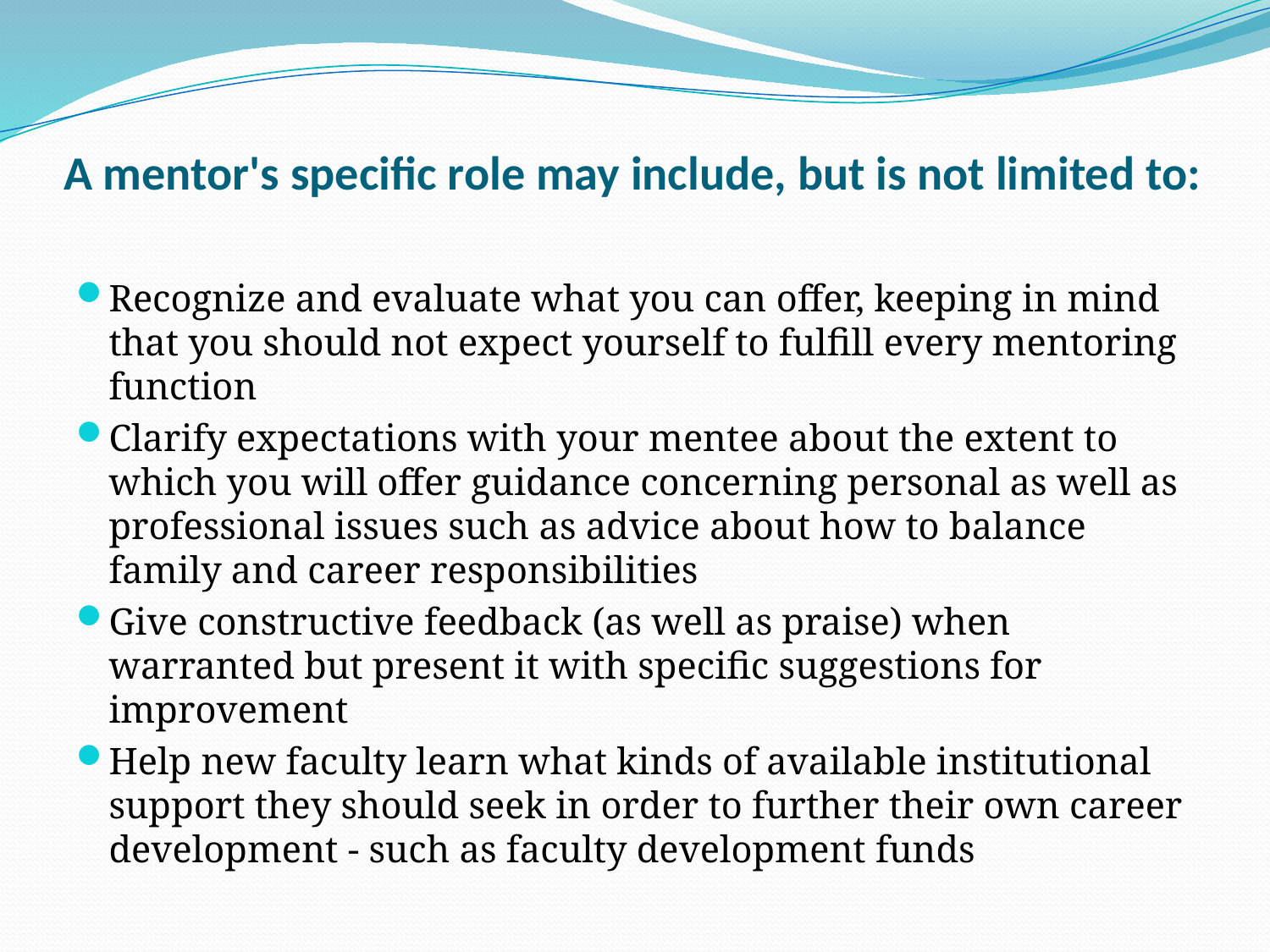

# A mentor's specific role may include, but is not limited to:
Recognize and evaluate what you can offer, keeping in mind that you should not expect yourself to fulfill every mentoring function
Clarify expectations with your mentee about the extent to which you will offer guidance concerning personal as well as professional issues such as advice about how to balance family and career responsibilities
Give constructive feedback (as well as praise) when warranted but present it with specific suggestions for improvement
Help new faculty learn what kinds of available institutional support they should seek in order to further their own career development - such as faculty development funds